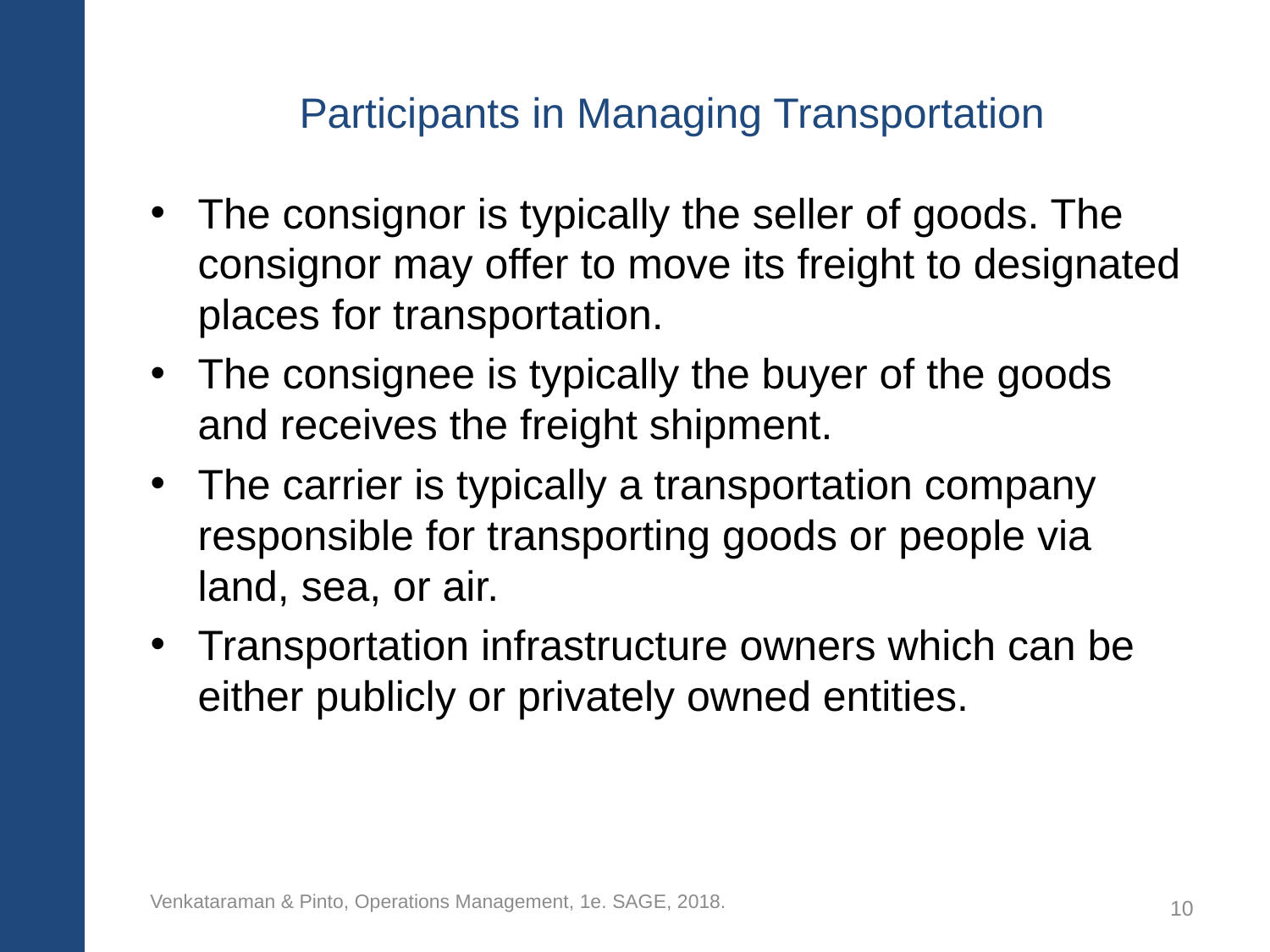

# Participants in Managing Transportation
The consignor is typically the seller of goods. The consignor may offer to move its freight to designated places for transportation.
The consignee is typically the buyer of the goods and receives the freight shipment.
The carrier is typically a transportation company responsible for transporting goods or people via land, sea, or air.
Transportation infrastructure owners which can be either publicly or privately owned entities.
Venkataraman & Pinto, Operations Management, 1e. SAGE, 2018.
10